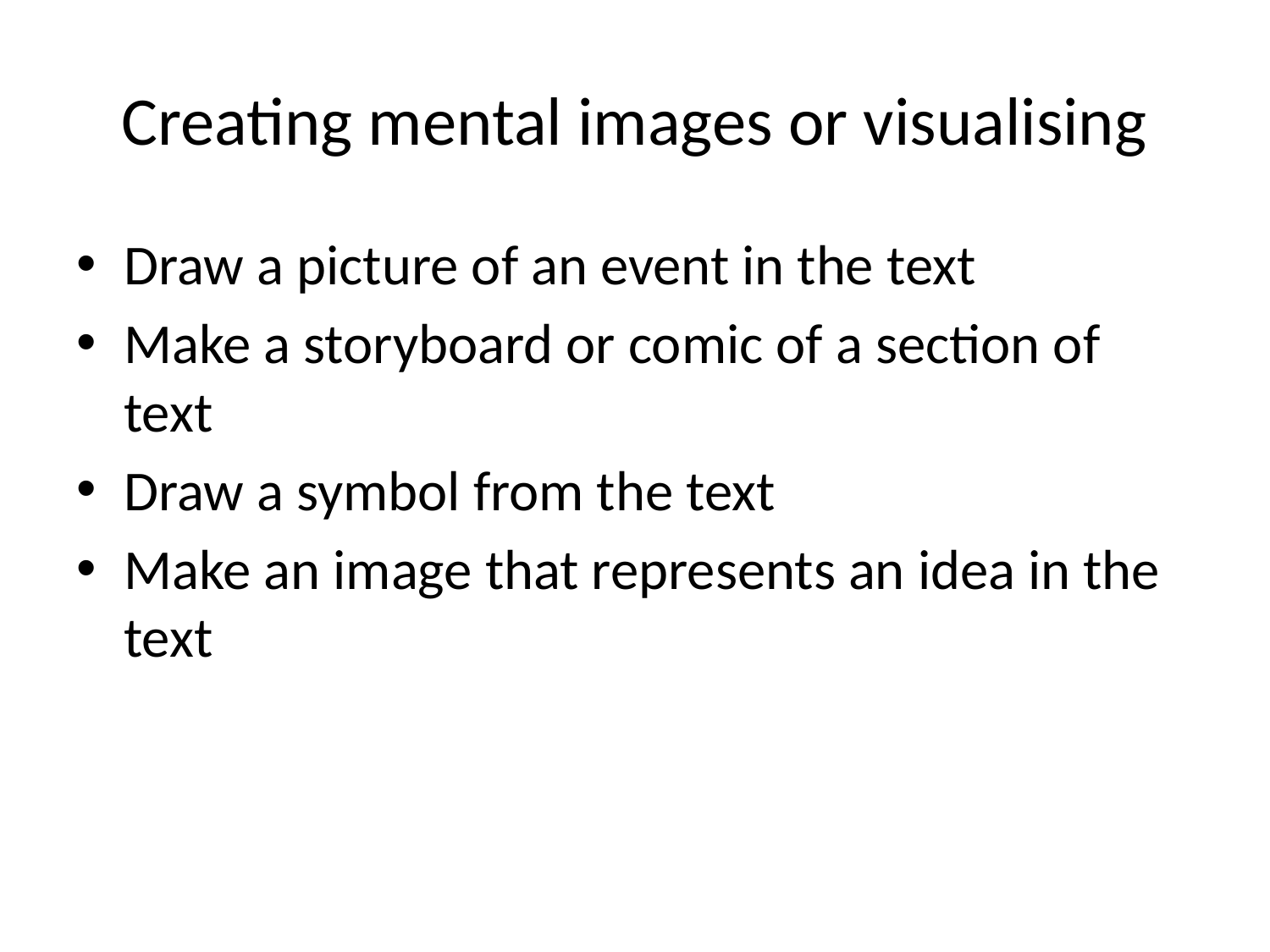

# Creating mental images or visualising
Draw a picture of an event in the text
Make a storyboard or comic of a section of text
Draw a symbol from the text
Make an image that represents an idea in the text